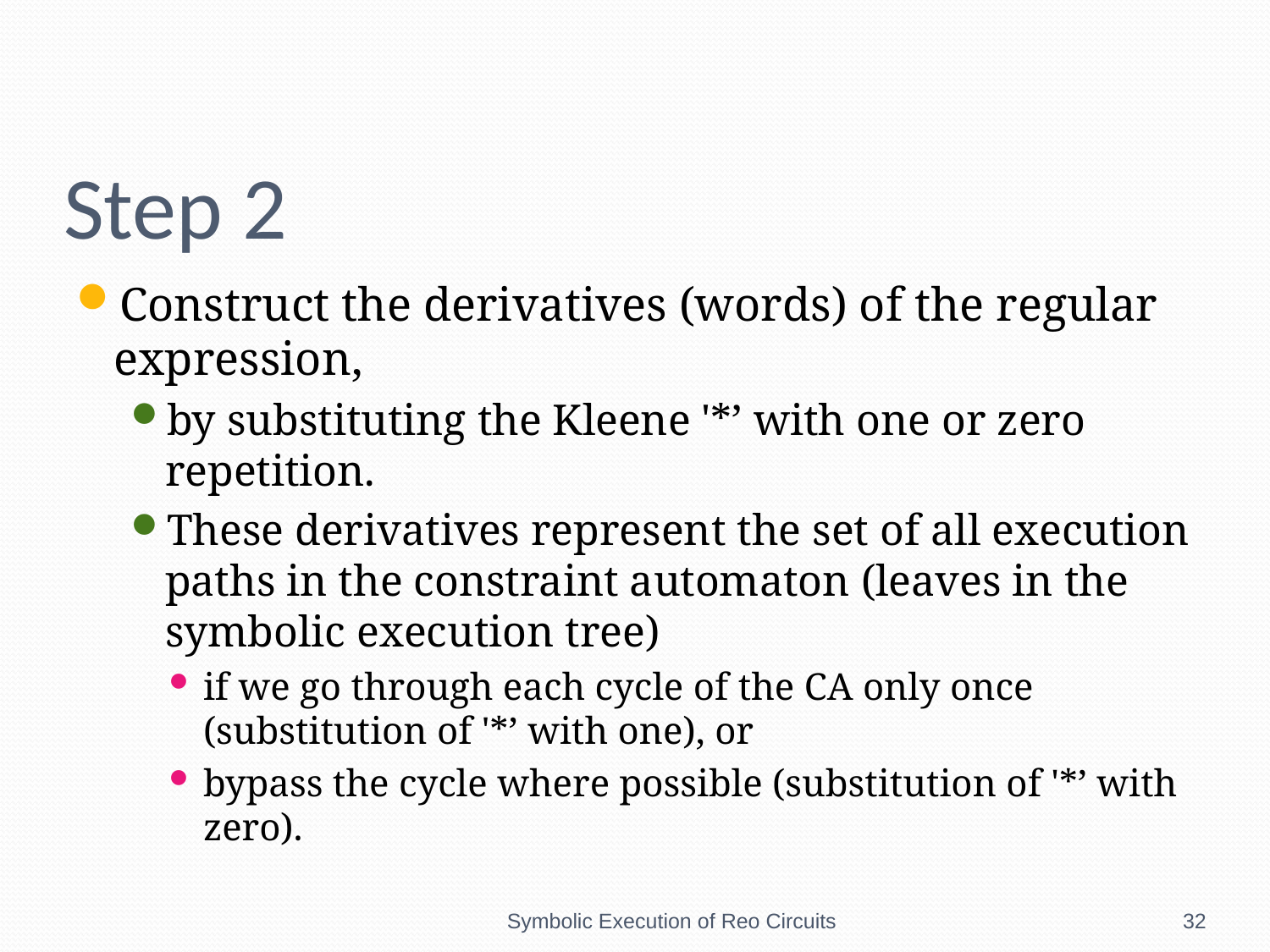

# Step 2
Construct the derivatives (words) of the regular expression,
by substituting the Kleene '*’ with one or zero repetition.
These derivatives represent the set of all execution paths in the constraint automaton (leaves in the symbolic execution tree)
if we go through each cycle of the CA only once (substitution of '*’ with one), or
bypass the cycle where possible (substitution of '*’ with zero).

Symbolic Execution of Reo Circuits
32